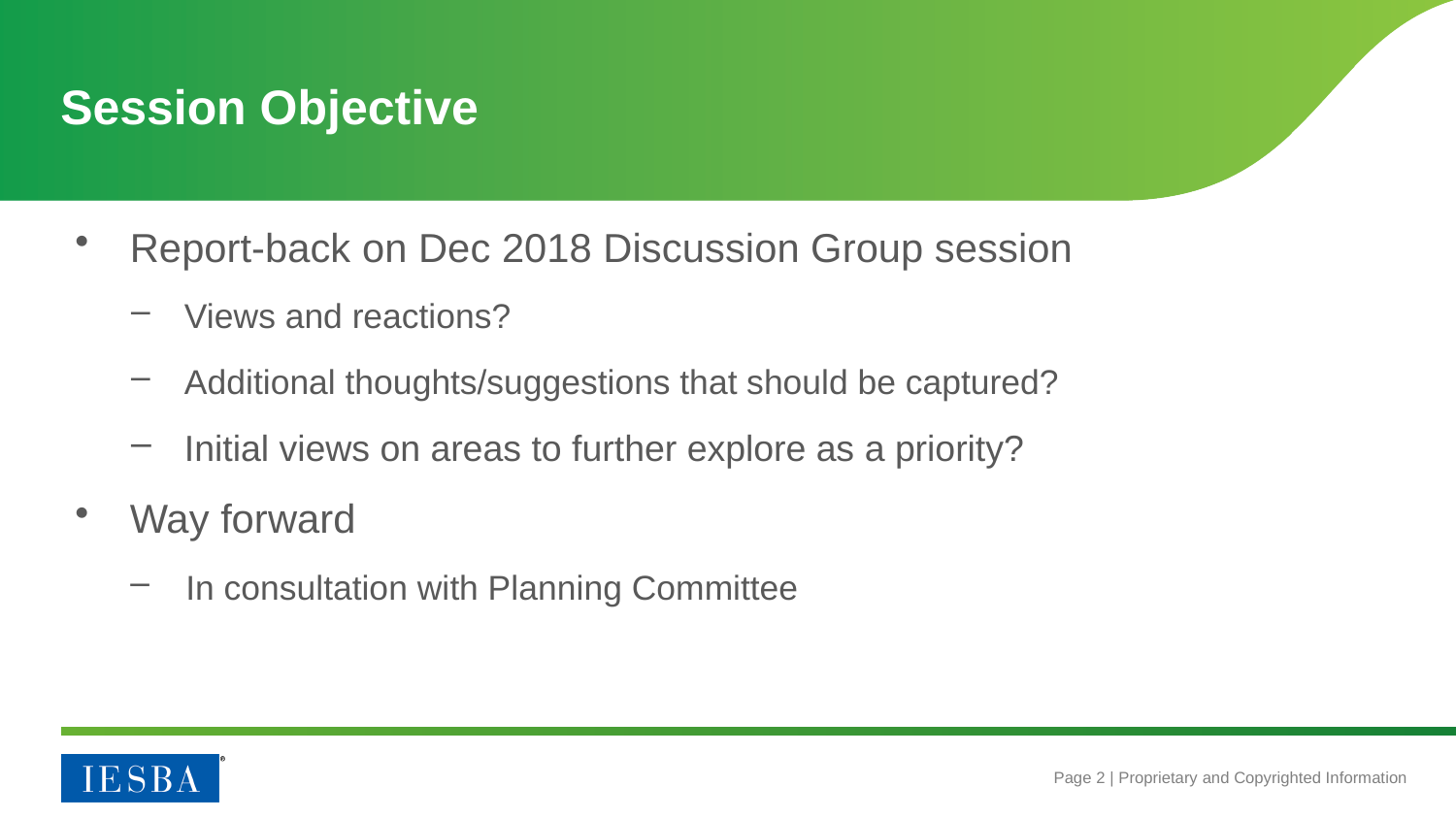

# Session Objective
Report-back on Dec 2018 Discussion Group session
Views and reactions?
Additional thoughts/suggestions that should be captured?
Initial views on areas to further explore as a priority?
Way forward
In consultation with Planning Committee